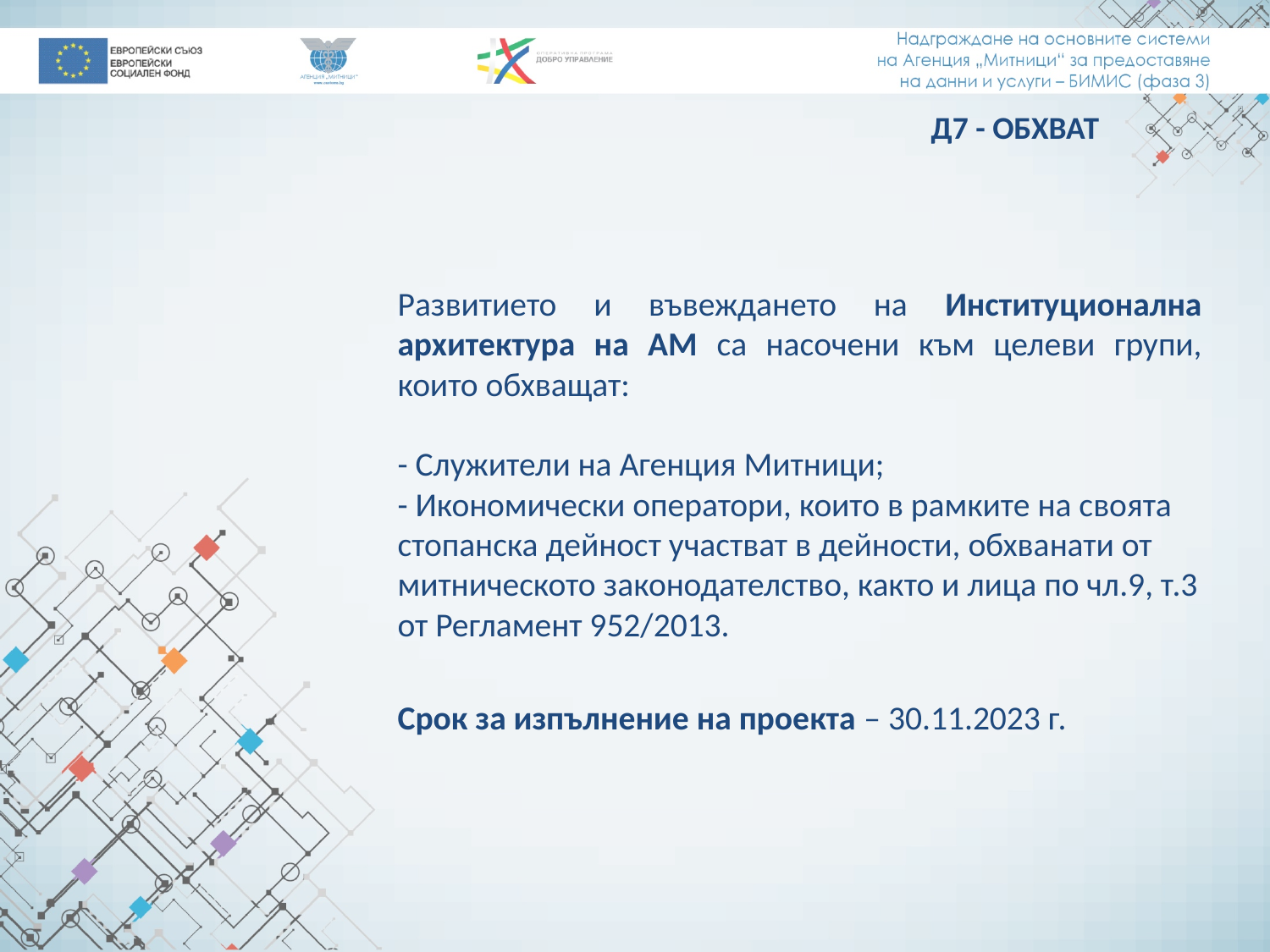

# Д7 - ОБХВАТ

Развитието и въвеждането на Институционална архитектура на АМ са насочени към целеви групи, които обхващат:
- Служители на Агенция Митници;
- Икономически оператори, които в рамките на своята стопанска дейност участват в дейности, обхванати от митническото законодателство, както и лица по чл.9, т.3 от Регламент 952/2013.

Срок за изпълнение на проекта – 30.11.2023 г.